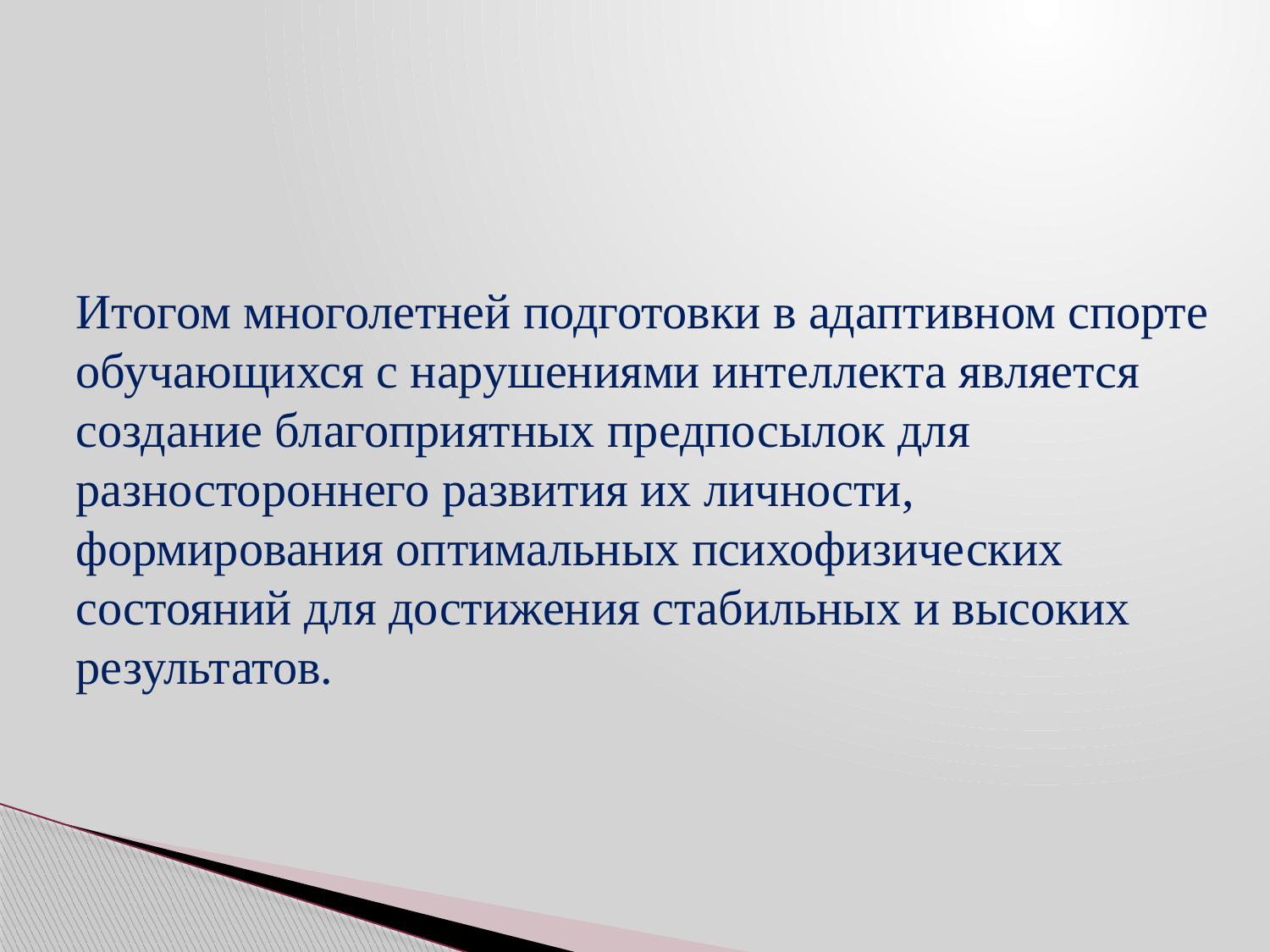

# Итогом многолетней подготовки в адаптивном спорте обучающихся с нарушениями интеллекта является создание благоприятных предпосылок для разностороннего развития их личности, формирования оптимальных психофизических состояний для достижения стабильных и высоких результатов.